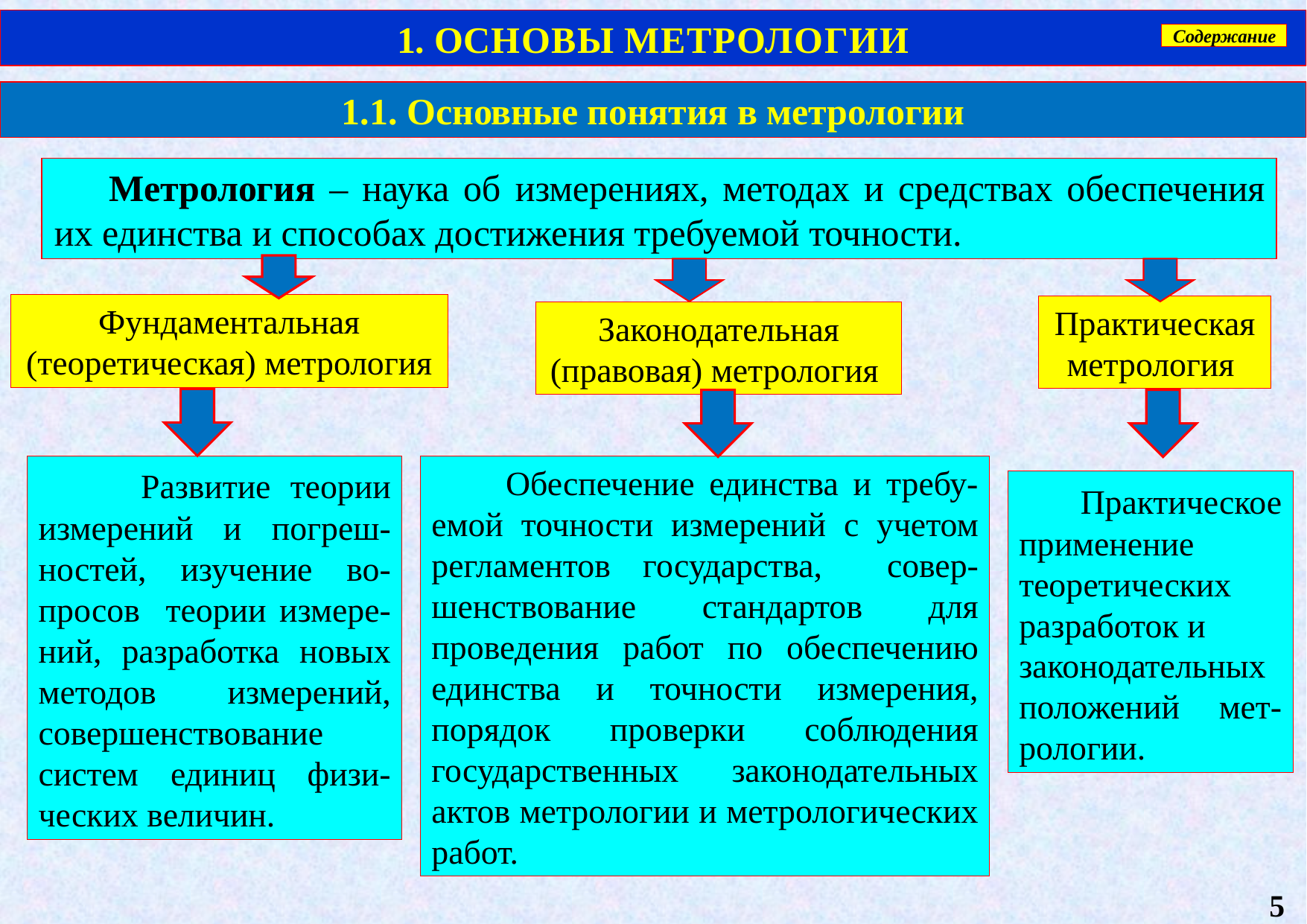

1. ОСНОВЫ МЕТРОЛОГИИ
Содержание
1.1. Основные понятия в метрологии
Метрология – наука об измерениях, методах и средствах обеспечения их единства и способах достижения требуемой точности.

Фундаментальная (теоретическая) метрология
Практическая метрология
Законодательная (правовая) метрология

     Обеспечение единства и требу-емой точности измерений с учетом регламентов государства,  совер-шенствование стандартов для проведения работ по обеспечению единства и точности измерения, порядок проверки соблюдения государственных законодательных актов метрологии и метрологических работ.
     Развитие теории измерений и погреш-ностей, изучение во-просов  теории измере-ний, разработка новых методов измерений, совершенствование систем единиц физи-ческих величин.
  Практическое применение теоретических разработок и
законодательных положений мет-рологии.
5